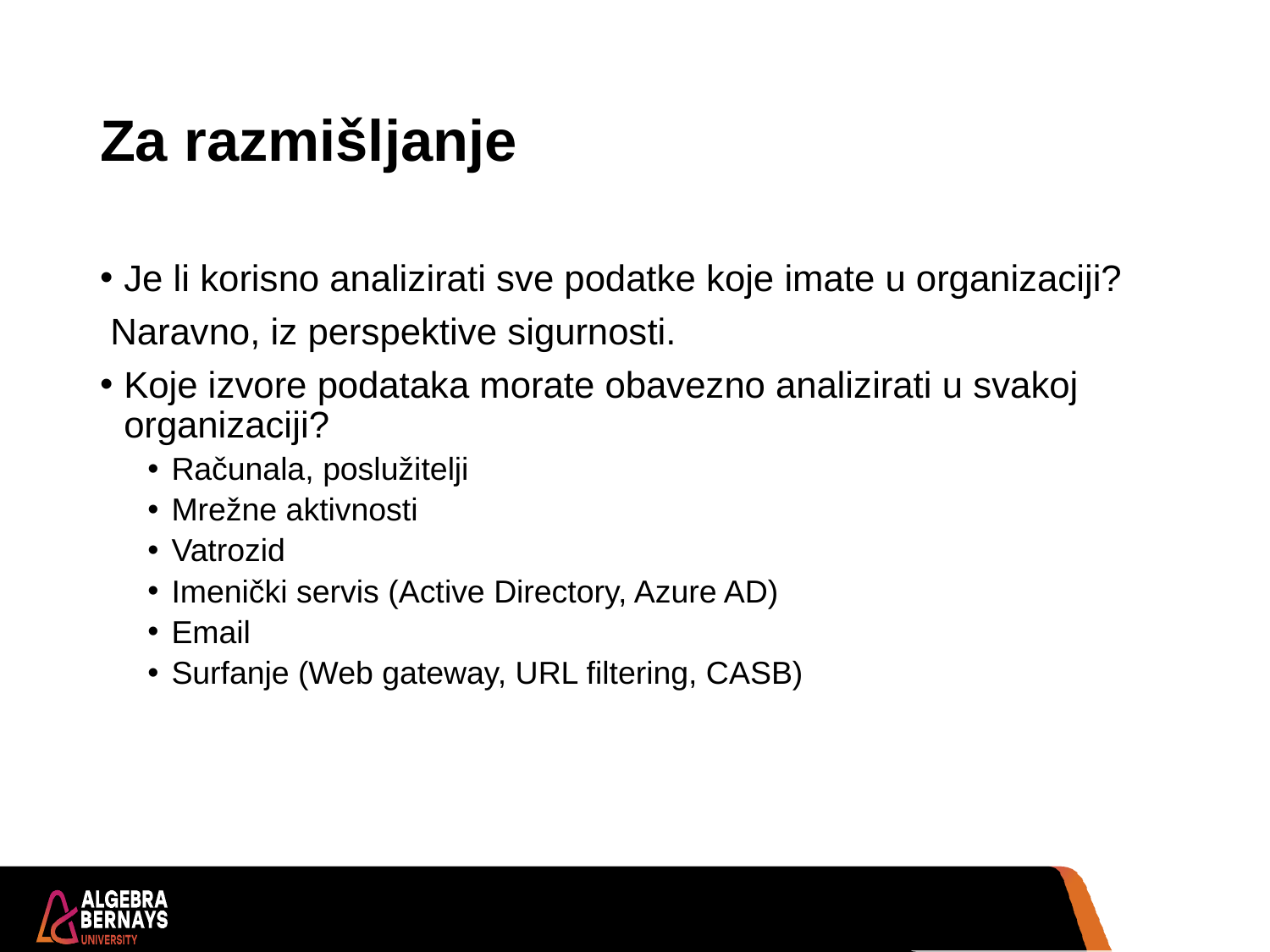

# Za razmišljanje
Je li korisno analizirati sve podatke koje imate u organizaciji?
 Naravno, iz perspektive sigurnosti.
Koje izvore podataka morate obavezno analizirati u svakoj organizaciji?
Računala, poslužitelji
Mrežne aktivnosti
Vatrozid
Imenički servis (Active Directory, Azure AD)
Email
Surfanje (Web gateway, URL filtering, CASB)